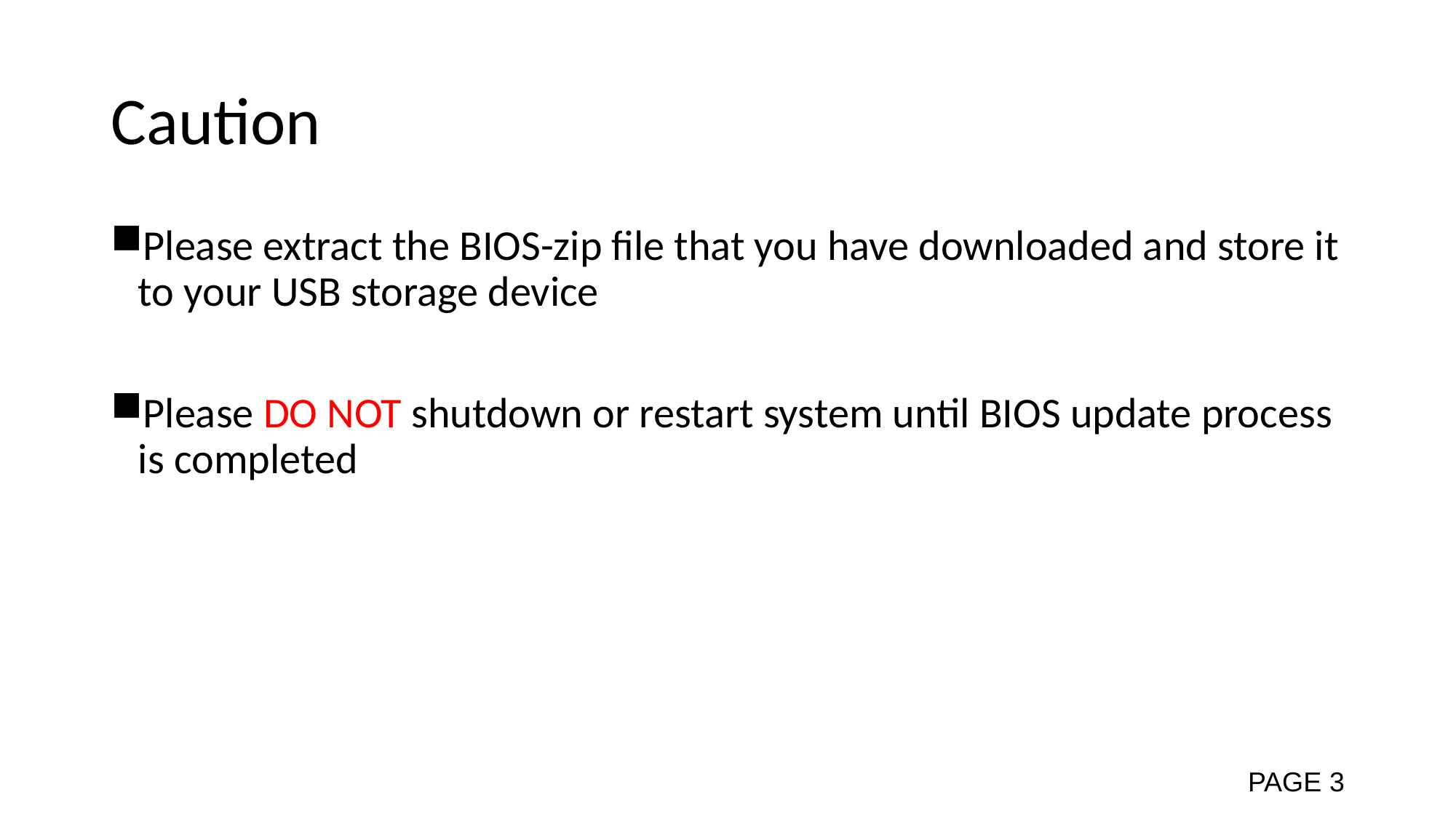

# Caution
Please extract the BIOS-zip file that you have downloaded and store it to your USB storage device

Please DO NOT shutdown or restart system until BIOS update process is completed
PAGE 3